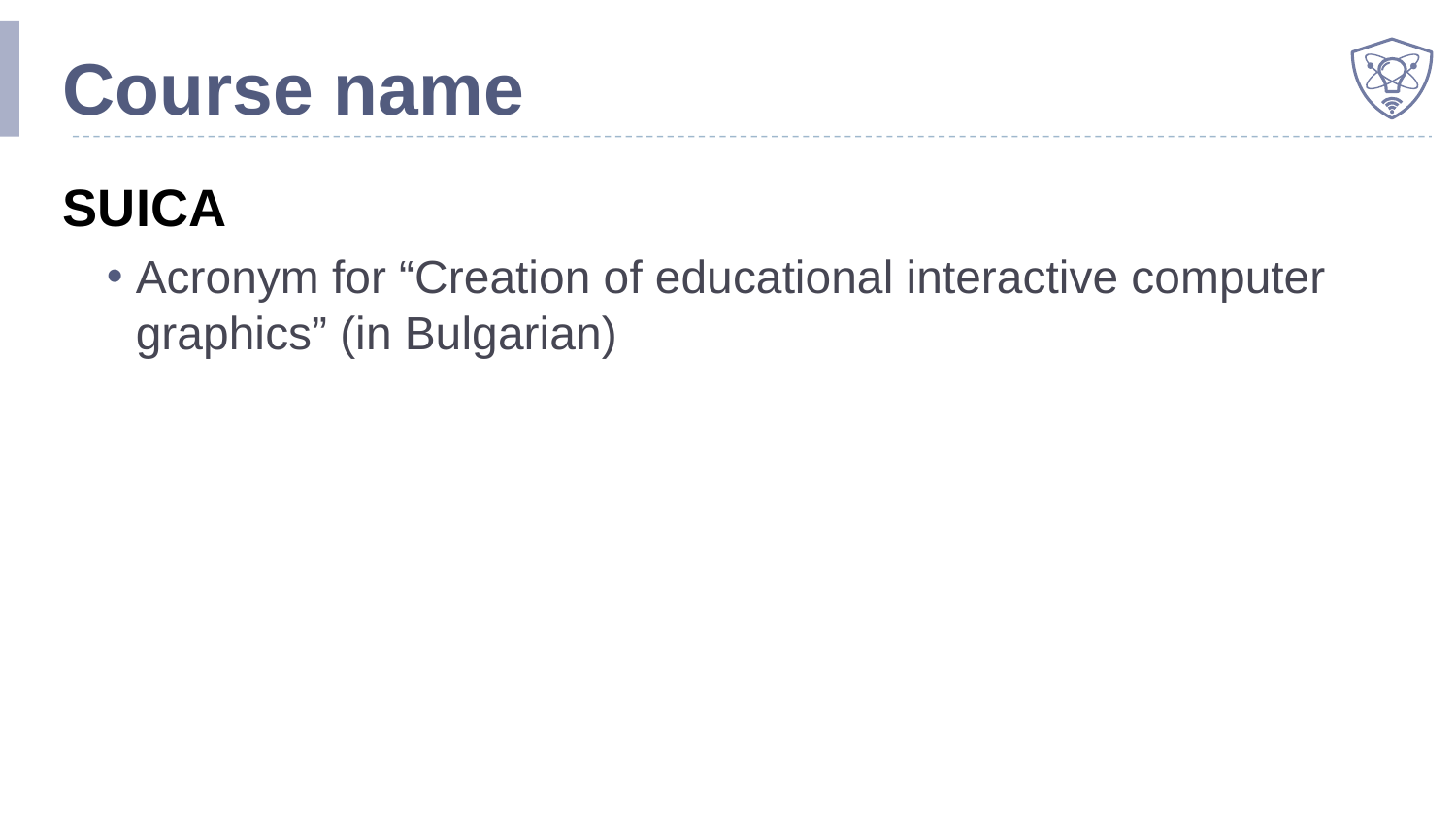

# Course name
SUICA
Acronym for “Creation of educational interactive computer graphics” (in Bulgarian)